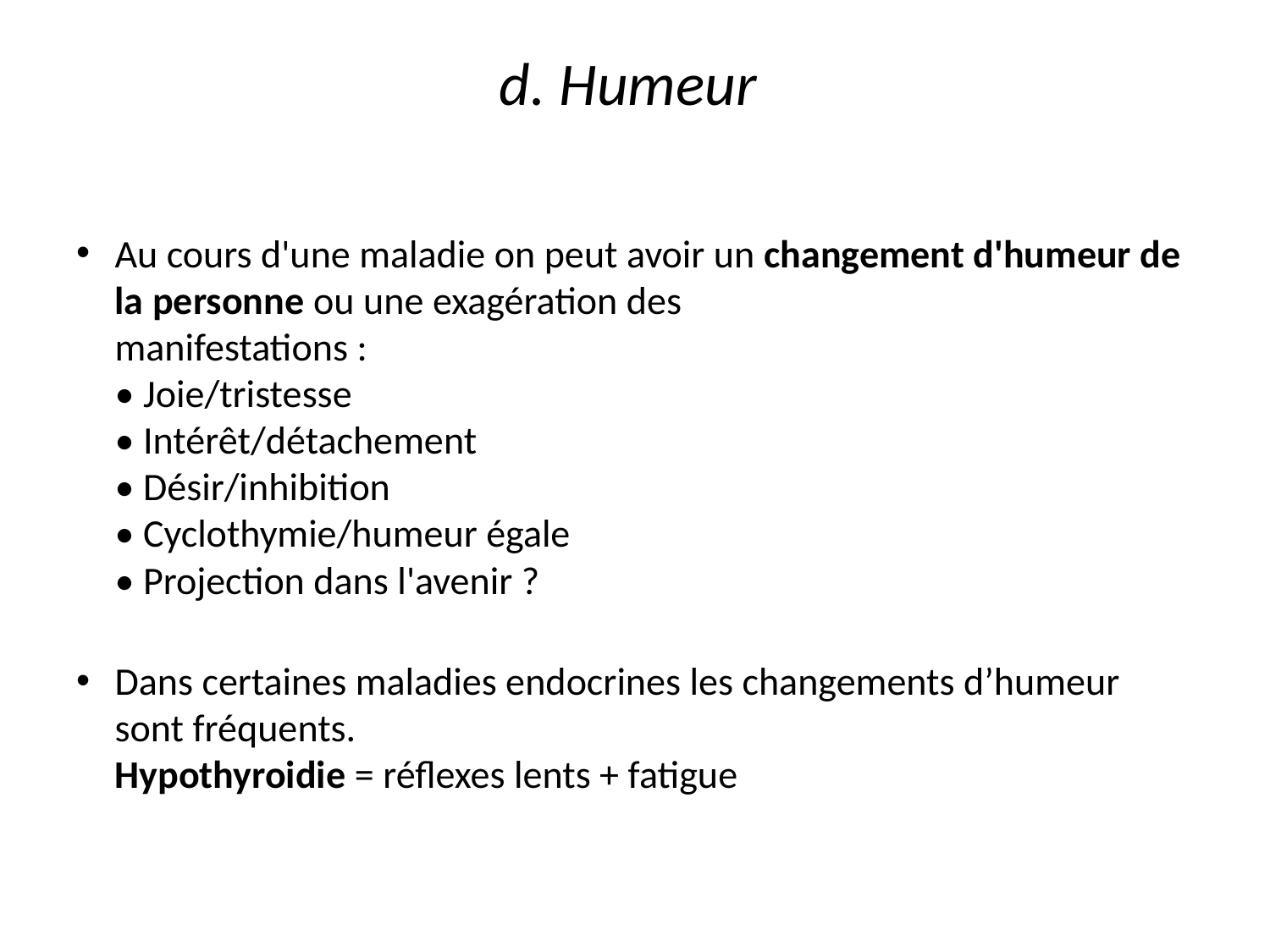

# d. Humeur
Au cours d'une maladie on peut avoir un changement d'humeur de la personne ou une exagération des
manifestations :
• Joie/tristesse
• Intérêt/détachement
• Désir/inhibition
• Cyclothymie/humeur égale
• Projection dans l'avenir ?
Dans certaines maladies endocrines les changements d’humeur sont fréquents.
Hypothyroidie = réflexes lents + fatigue